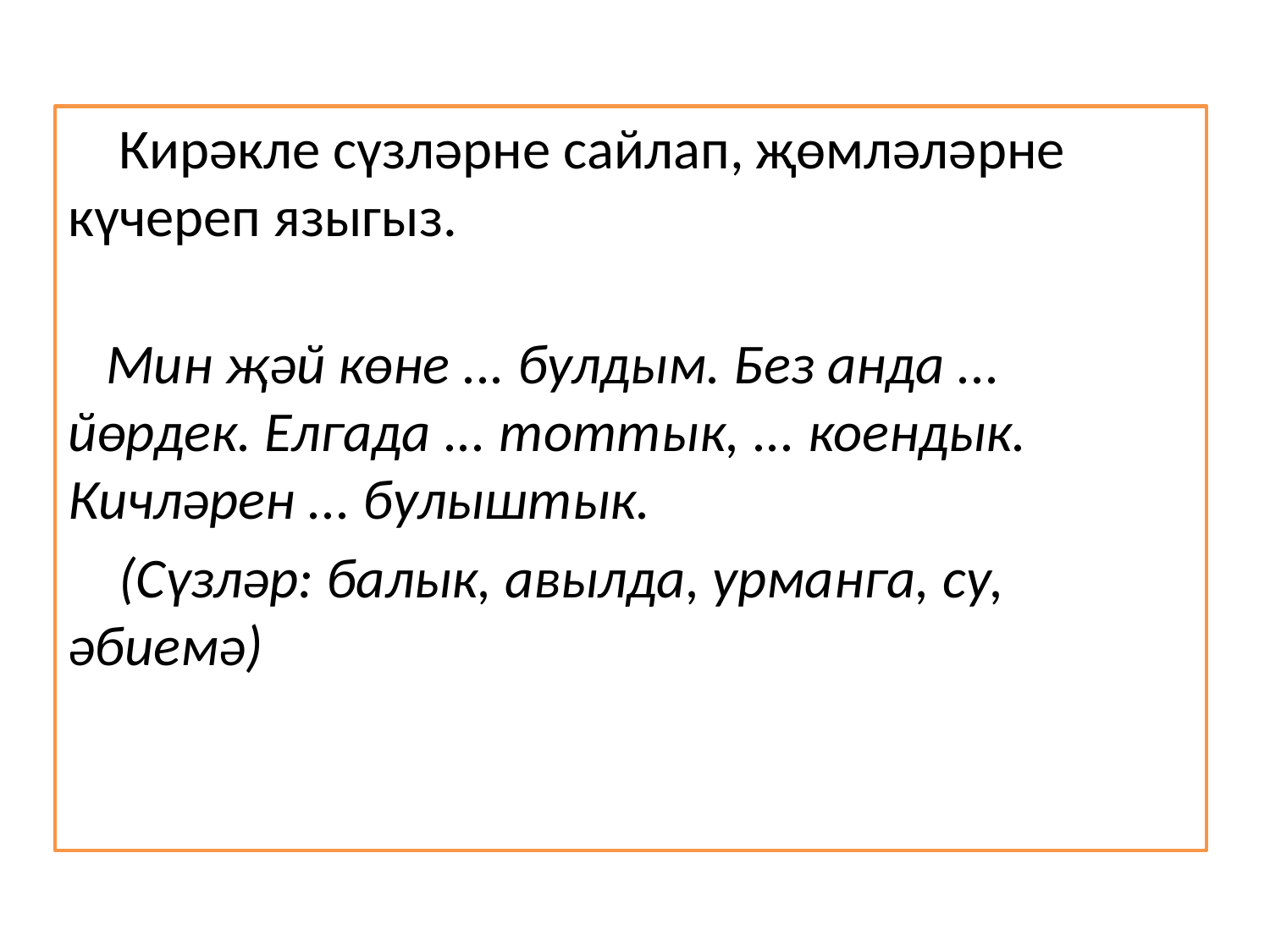

Кирәкле сүзләрне сайлап, җөмләләрне күчереп языгыз.
   Мин җәй көне ... булдым. Без анда ... йөрдек. Елгада ... тоттык, ... коендык. Кичләрен ... булыштык.
    (Сүзләр: балык, авылда, урманга, су, әбиемә)